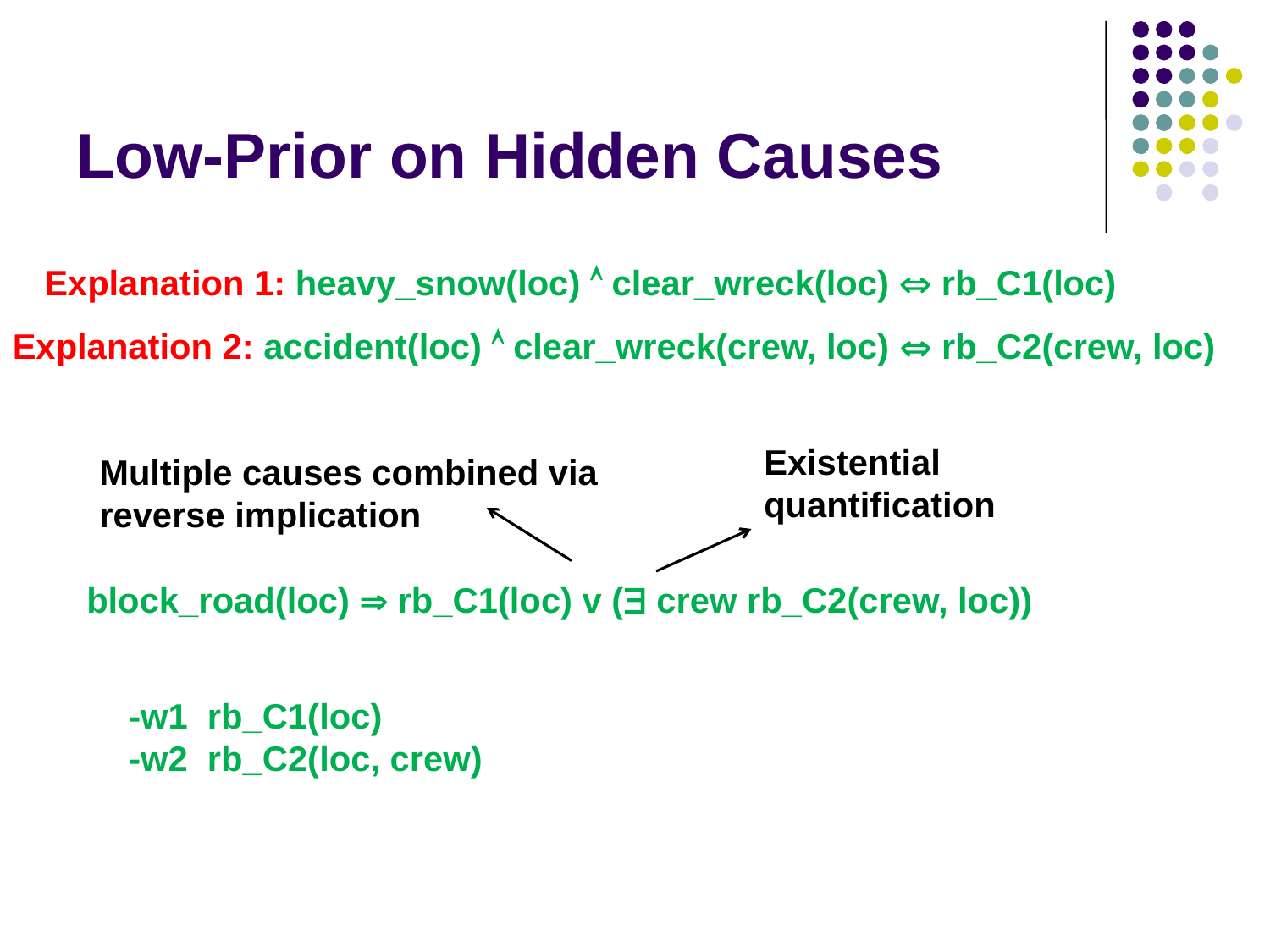

# Low-Prior on Hidden Causes
Explanation 1: heavy_snow(loc) ∧ clear_wreck(loc) ⇔ rb_C1(loc)
Explanation 2: accident(loc) ∧ clear_wreck(crew, loc) ⇔ rb_C2(crew, loc)
Existential quantification
Multiple causes combined via
reverse implication
block_road(loc) ⇒ rb_C1(loc) v (∃ crew rb_C2(crew, loc))
-w1  rb_C1(loc)
-w2  rb_C2(loc, crew)